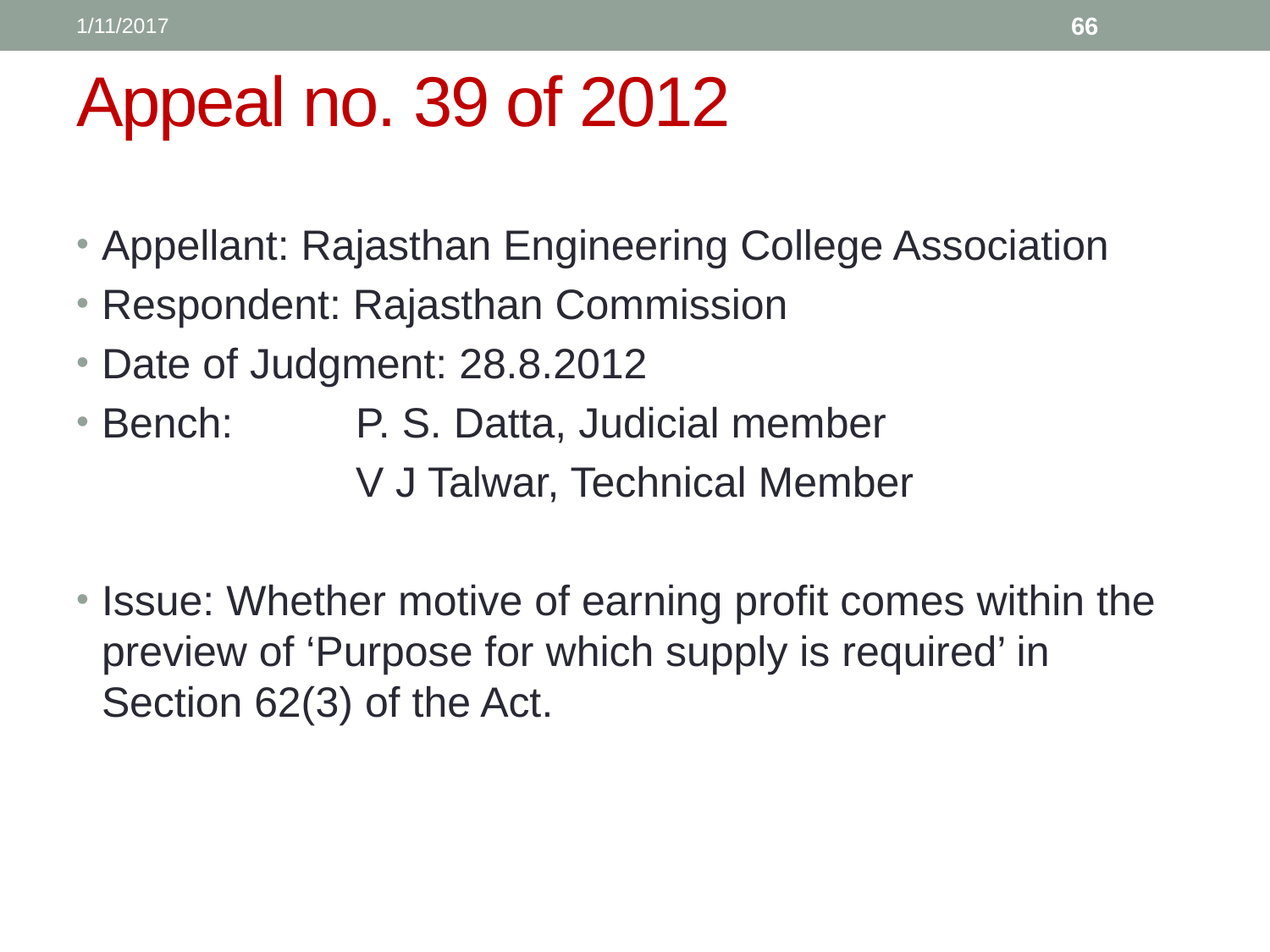

1/11/2017
66
# Appeal no. 39 of 2012
Appellant: Rajasthan Engineering College Association
Respondent: Rajasthan Commission
Date of Judgment: 28.8.2012
Bench: 	P. S. Datta, Judicial member
			V J Talwar, Technical Member

Issue: Whether motive of earning profit comes within the preview of ‘Purpose for which supply is required’ in Section 62(3) of the Act.